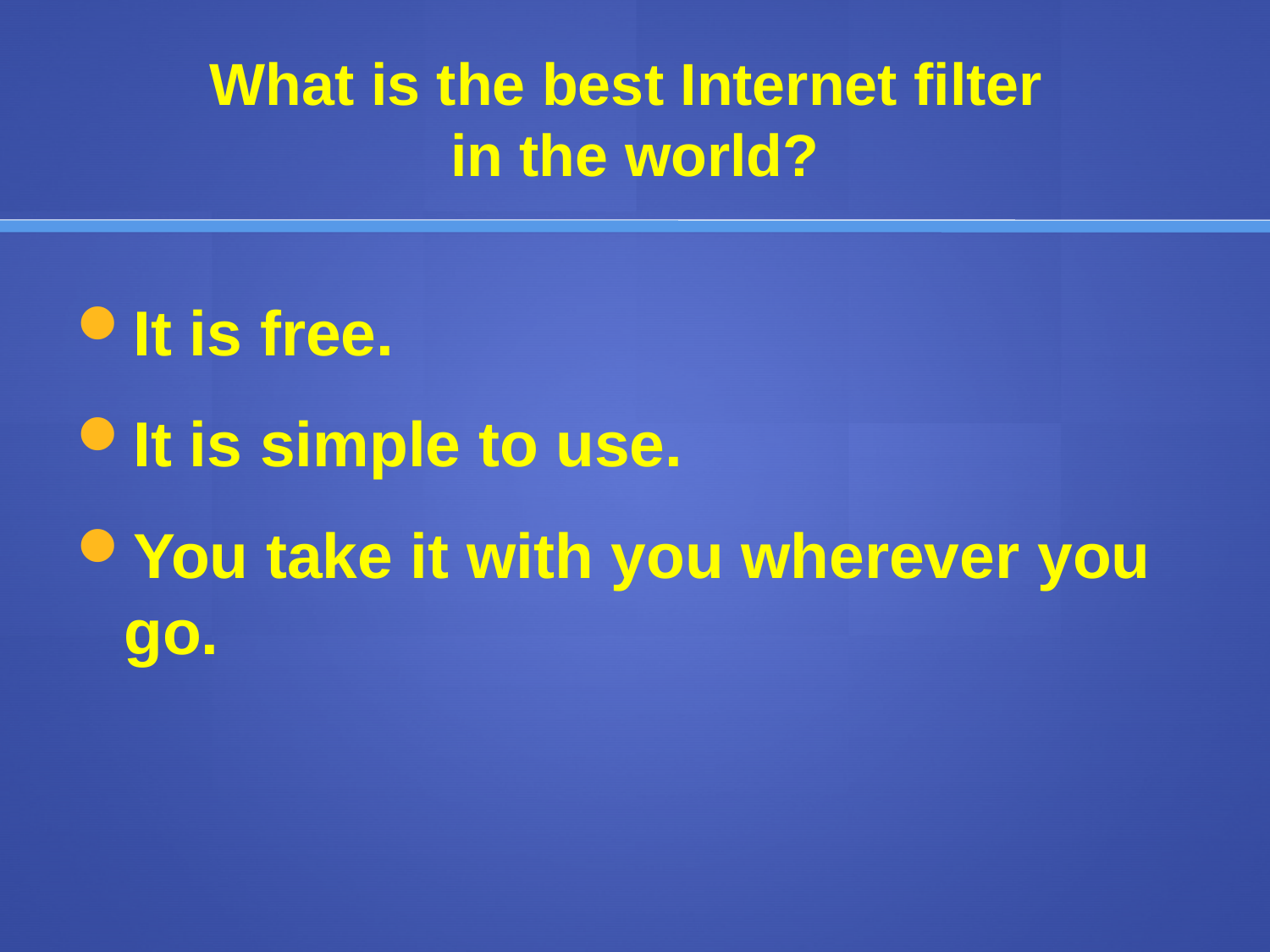

# What is the best Internet filter in the world?
It is free.
It is simple to use.
You take it with you wherever you go.